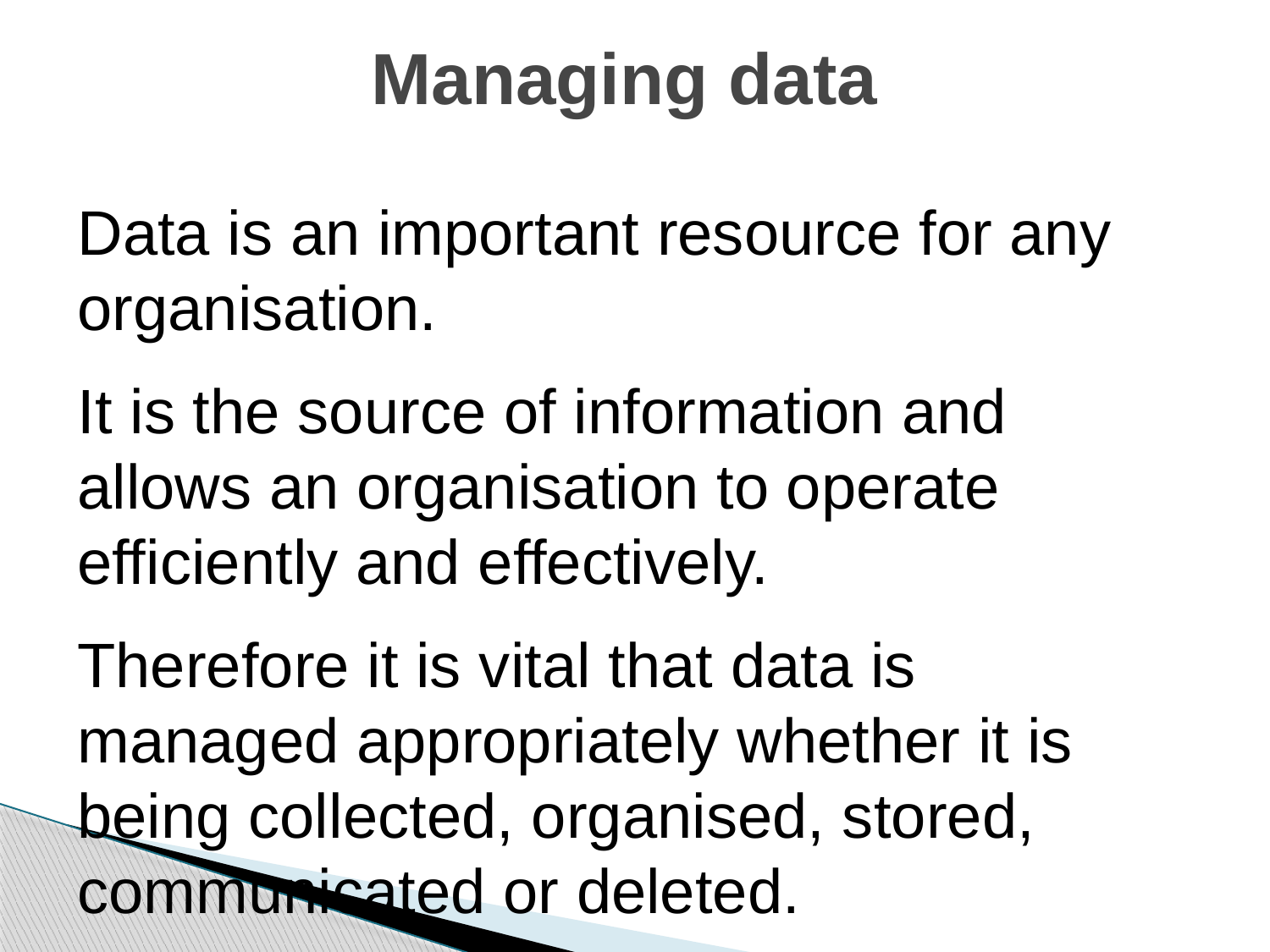

# Managing data
Data is an important resource for any organisation.
It is the source of information and allows an organisation to operate efficiently and effectively.
Therefore it is vital that data is managed appropriately whether it is being collected, organised, stored, communicated or deleted.